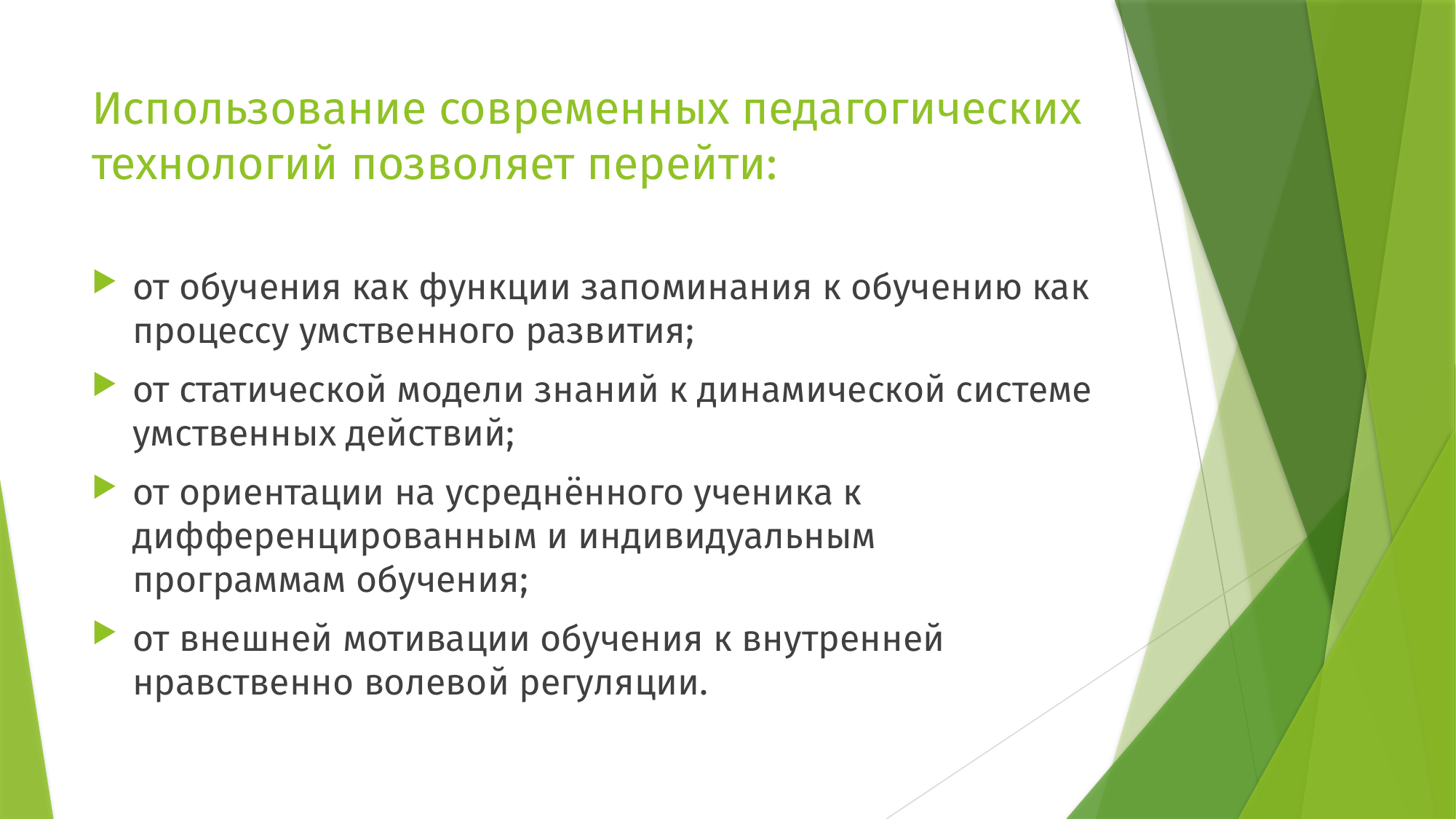

# Использование современных педагогических технологий позволяет перейти:
от обучения как функции запоминания к обучению как процессу умственного развития;
от статической модели знаний к динамической системе умственных действий;
от ориентации на усреднённого ученика к дифференцированным и индивидуальным программам обучения;
от внешней мотивации обучения к внутренней нравственно волевой регуляции.